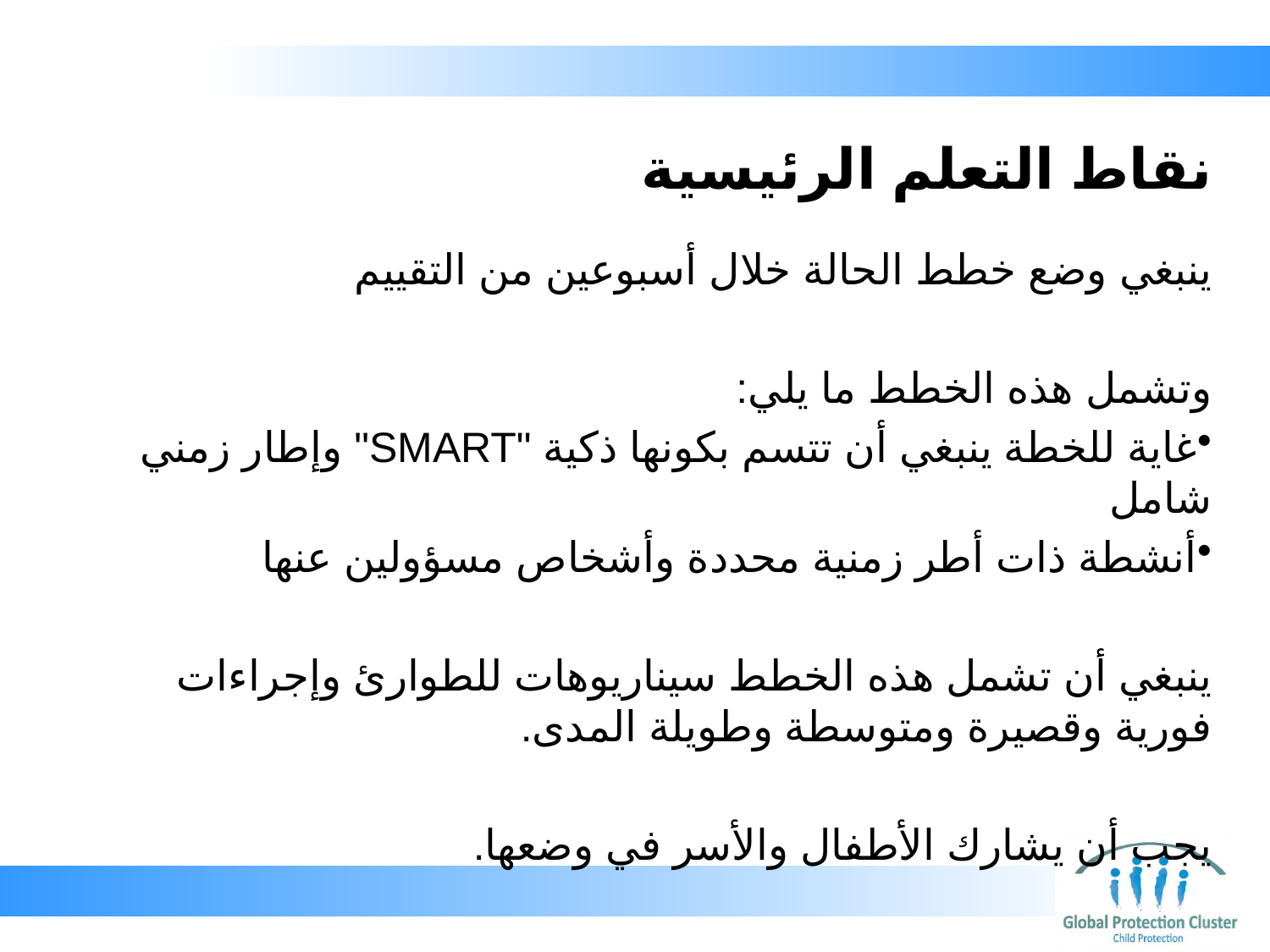

# نقاط التعلم الرئيسية
ينبغي وضع خطط الحالة خلال أسبوعين من التقييم

وتشمل هذه الخطط ما يلي:
غاية للخطة ينبغي أن تتسم بكونها ذكية "SMART" وإطار زمني شامل
أنشطة ذات أطر زمنية محددة وأشخاص مسؤولين عنها

ينبغي أن تشمل هذه الخطط سيناريوهات للطوارئ وإجراءات فورية وقصيرة ومتوسطة وطويلة المدى.

يجب أن يشارك الأطفال والأسر في وضعها.